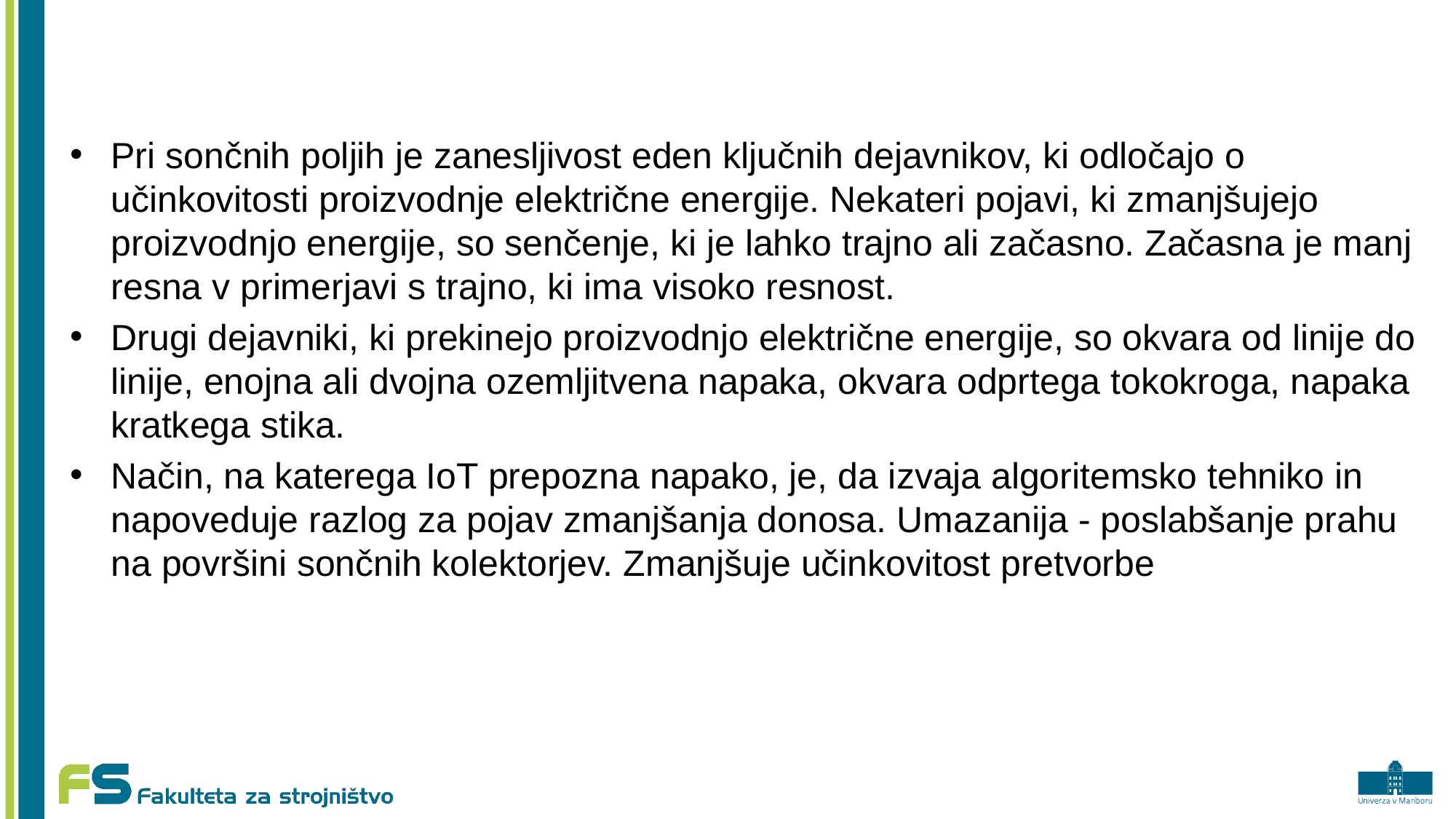

Pri sončnih poljih je zanesljivost eden ključnih dejavnikov, ki odločajo o učinkovitosti proizvodnje električne energije. Nekateri pojavi, ki zmanjšujejo proizvodnjo energije, so senčenje, ki je lahko trajno ali začasno. Začasna je manj resna v primerjavi s trajno, ki ima visoko resnost.
Drugi dejavniki, ki prekinejo proizvodnjo električne energije, so okvara od linije do linije, enojna ali dvojna ozemljitvena napaka, okvara odprtega tokokroga, napaka kratkega stika.
Način, na katerega IoT prepozna napako, je, da izvaja algoritemsko tehniko in napoveduje razlog za pojav zmanjšanja donosa. Umazanija - poslabšanje prahu na površini sončnih kolektorjev. Zmanjšuje učinkovitost pretvorbe